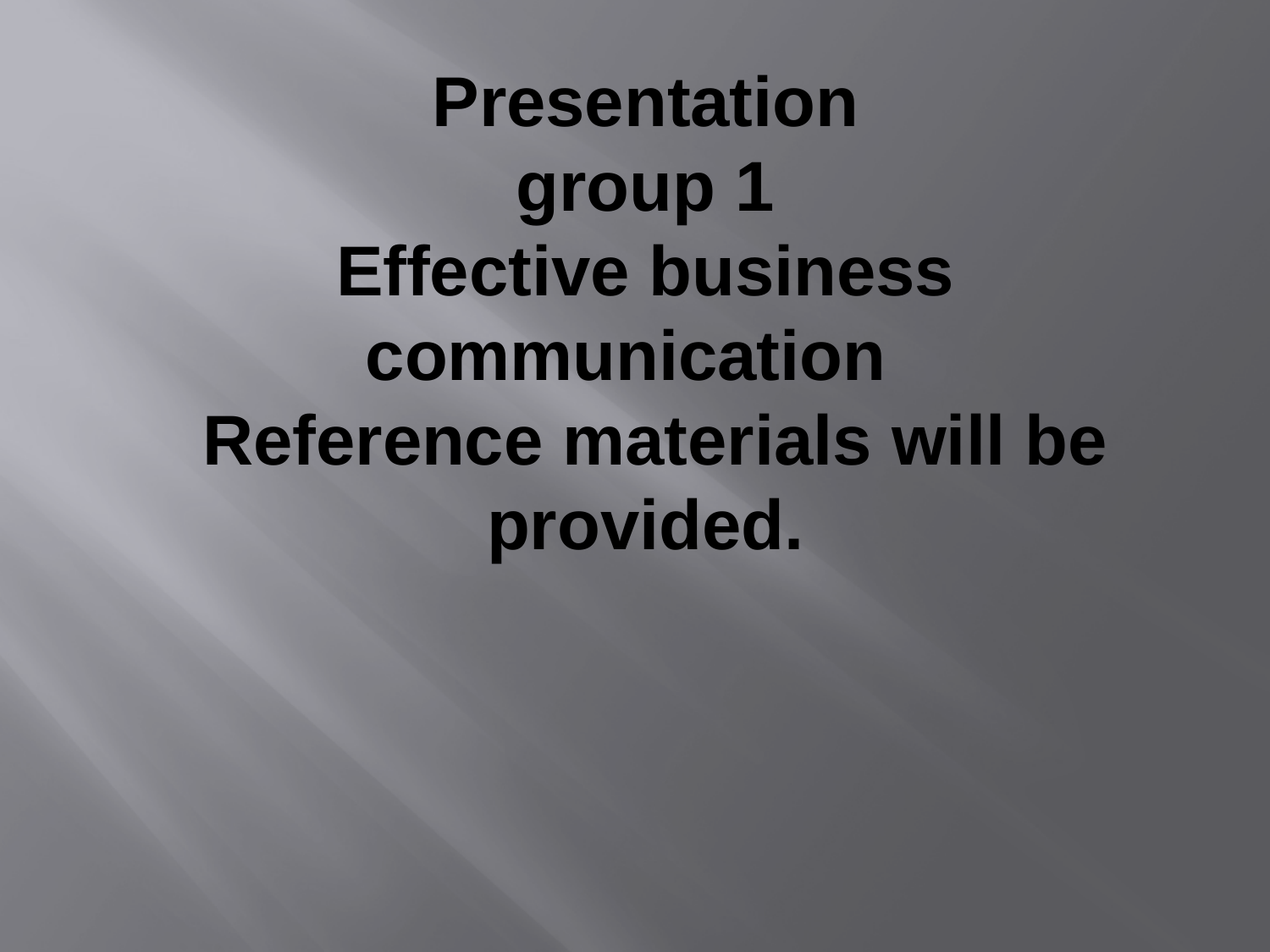

# Presentation group 1 Effective business communication Reference materials will be provided.